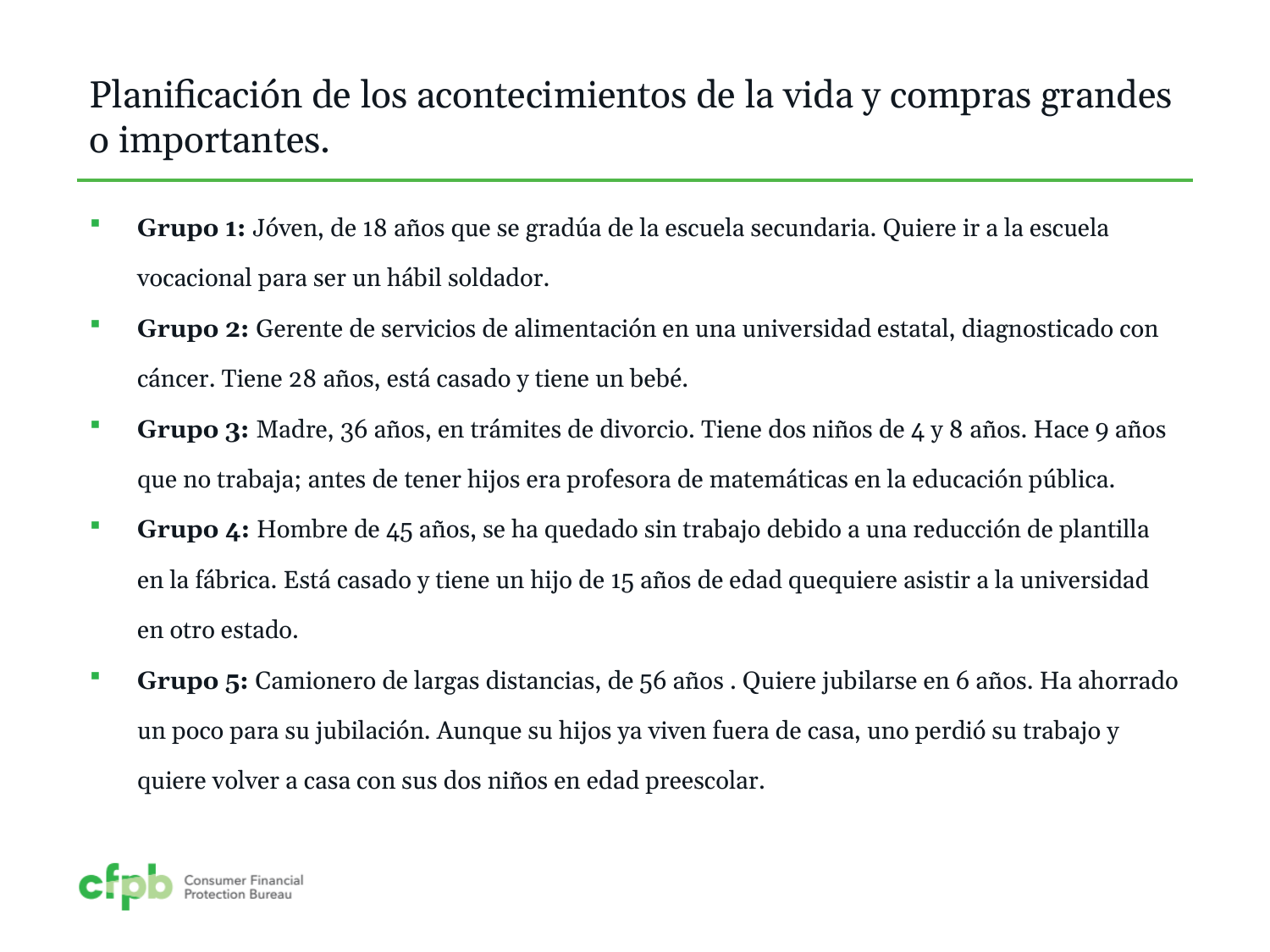

# Planificación de los acontecimientos de la vida y compras grandes o importantes.
Grupo 1: Jóven, de 18 años que se gradúa de la escuela secundaria. Quiere ir a la escuela vocacional para ser un hábil soldador.
Grupo 2: Gerente de servicios de alimentación en una universidad estatal, diagnosticado con cáncer. Tiene 28 años, está casado y tiene un bebé.
Grupo 3: Madre, 36 años, en trámites de divorcio. Tiene dos niños de 4 y 8 años. Hace 9 años que no trabaja; antes de tener hijos era profesora de matemáticas en la educación pública.
Grupo 4: Hombre de 45 años, se ha quedado sin trabajo debido a una reducción de plantilla en la fábrica. Está casado y tiene un hijo de 15 años de edad quequiere asistir a la universidad en otro estado.
Grupo 5: Camionero de largas distancias, de 56 años . Quiere jubilarse en 6 años. Ha ahorrado un poco para su jubilación. Aunque su hijos ya viven fuera de casa, uno perdió su trabajo y quiere volver a casa con sus dos niños en edad preescolar.